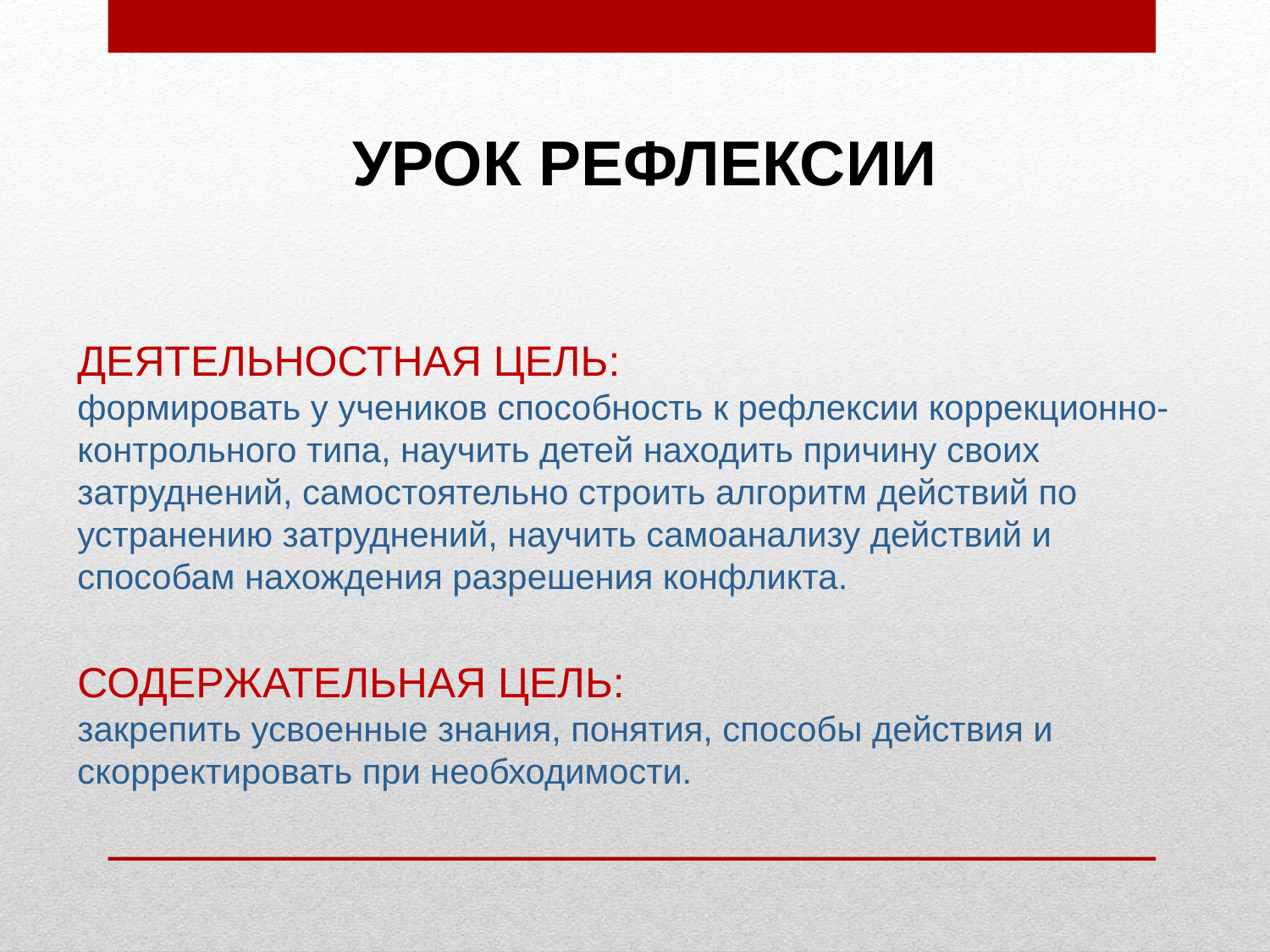

УРОК РЕФЛЕКСИИ

ДЕЯТЕЛЬНОСТНАЯ ЦЕЛЬ:
формировать у учеников способность к рефлексии коррекционно-контрольного типа, научить детей находить причину своих затруднений, самостоятельно строить алгоритм действий по устранению затруднений, научить самоанализу действий и способам нахождения разрешения конфликта.

СОДЕРЖАТЕЛЬНАЯ ЦЕЛЬ:
закрепить усвоенные знания, понятия, способы действия и скорректировать при необходимости.